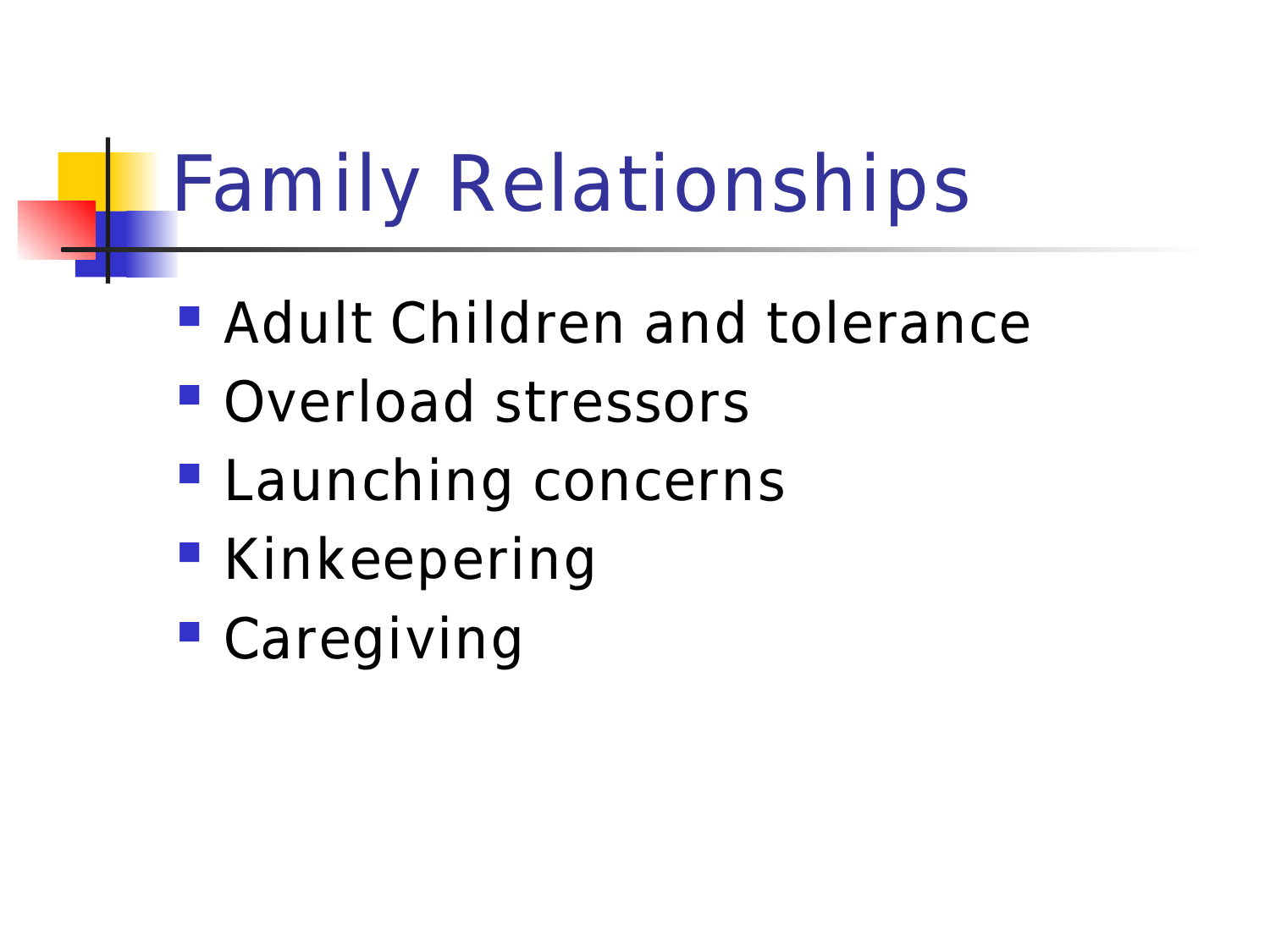

# Family Relationships
Adult Children and tolerance
Overload stressors
Launching concerns
Kinkeepering
Caregiving